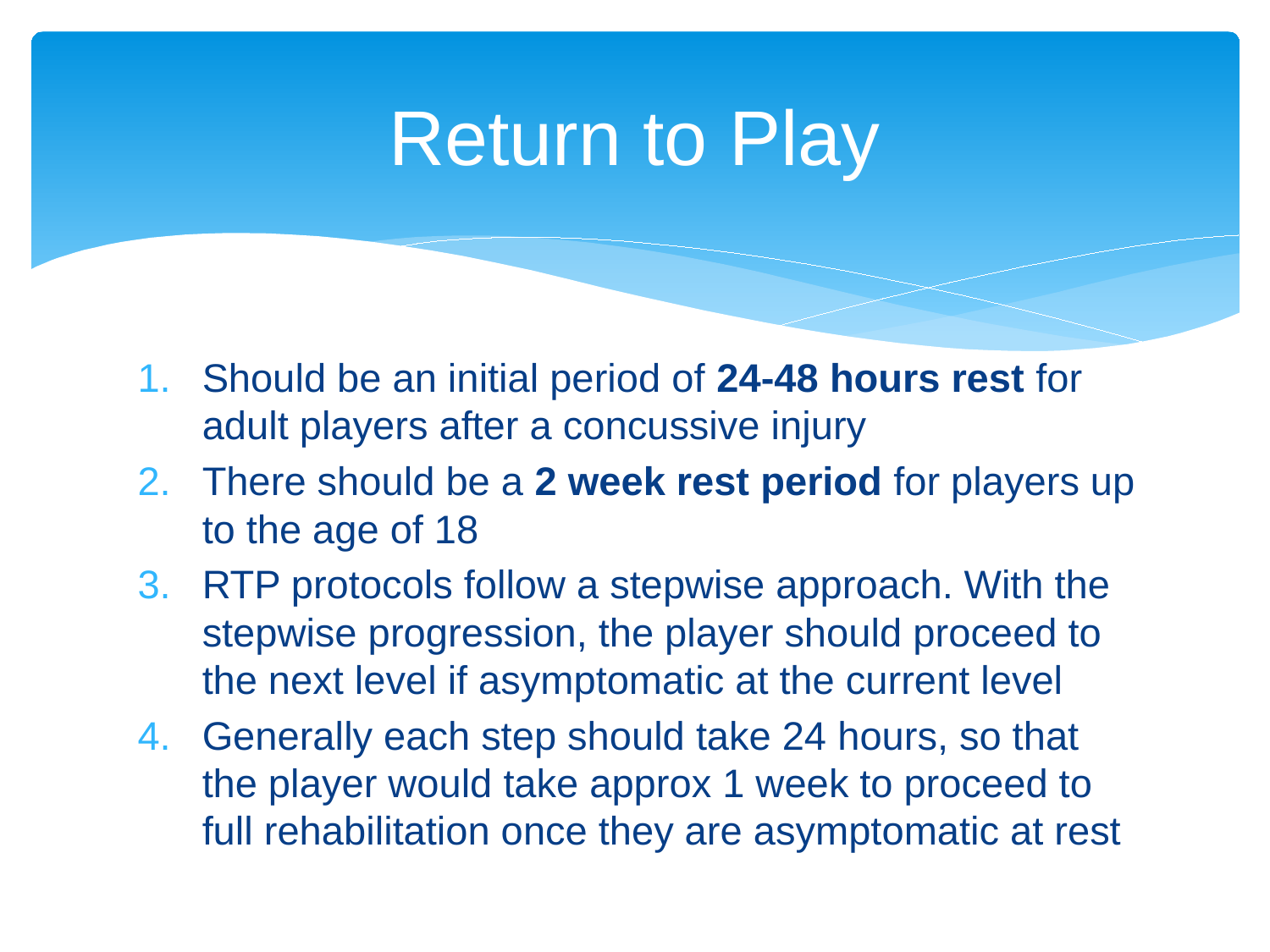

# Return to Play
Should be an initial period of 24-48 hours rest for adult players after a concussive injury
There should be a 2 week rest period for players up to the age of 18
RTP protocols follow a stepwise approach. With the stepwise progression, the player should proceed to the next level if asymptomatic at the current level
Generally each step should take 24 hours, so that the player would take approx 1 week to proceed to full rehabilitation once they are asymptomatic at rest